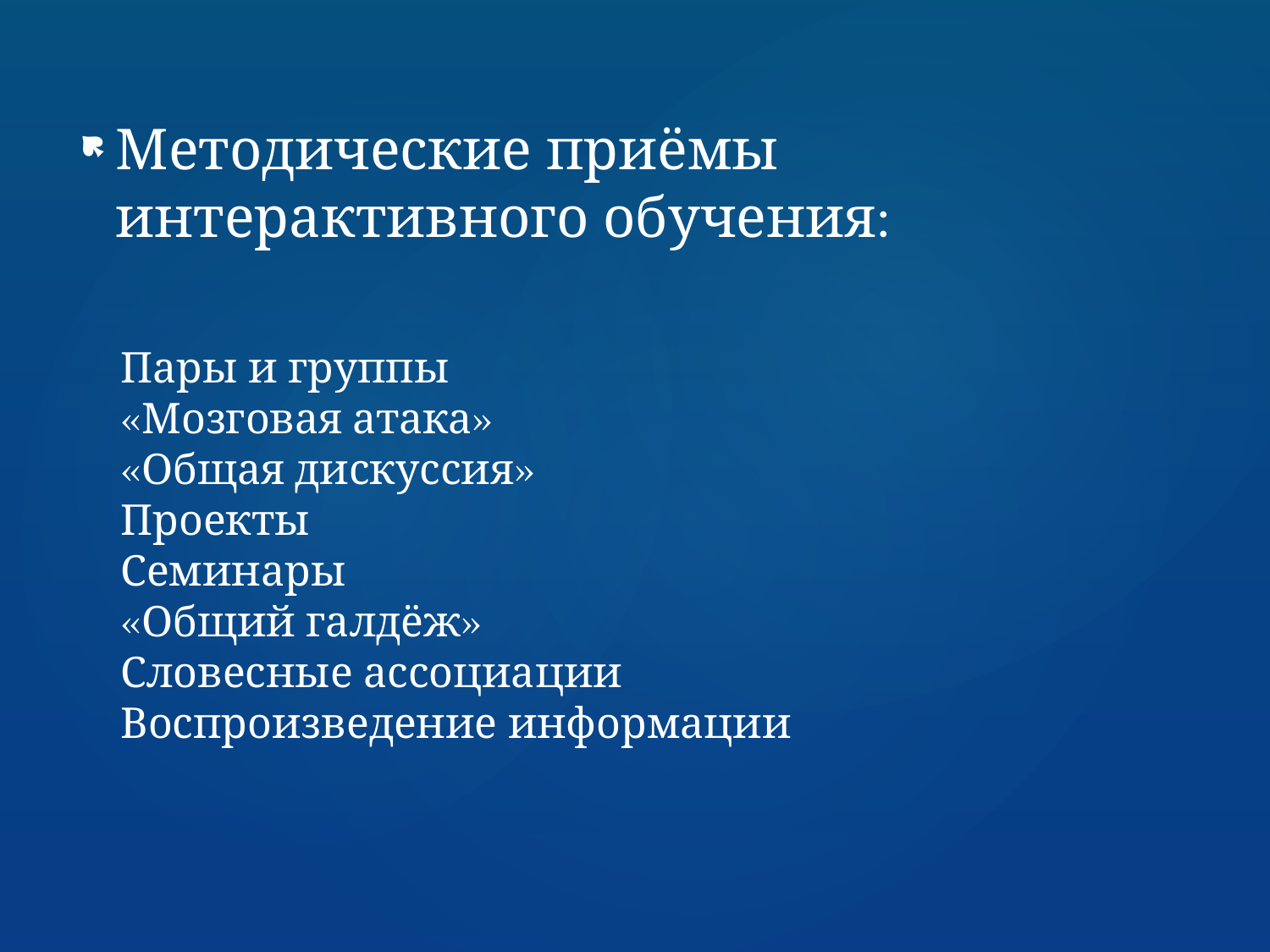

Методические приёмы интерактивного обучения:
# Пары и группы «Мозговая атака» «Общая дискуссия» Проекты Семинары «Общий галдёж» Словесные ассоциации Воспроизведение информации